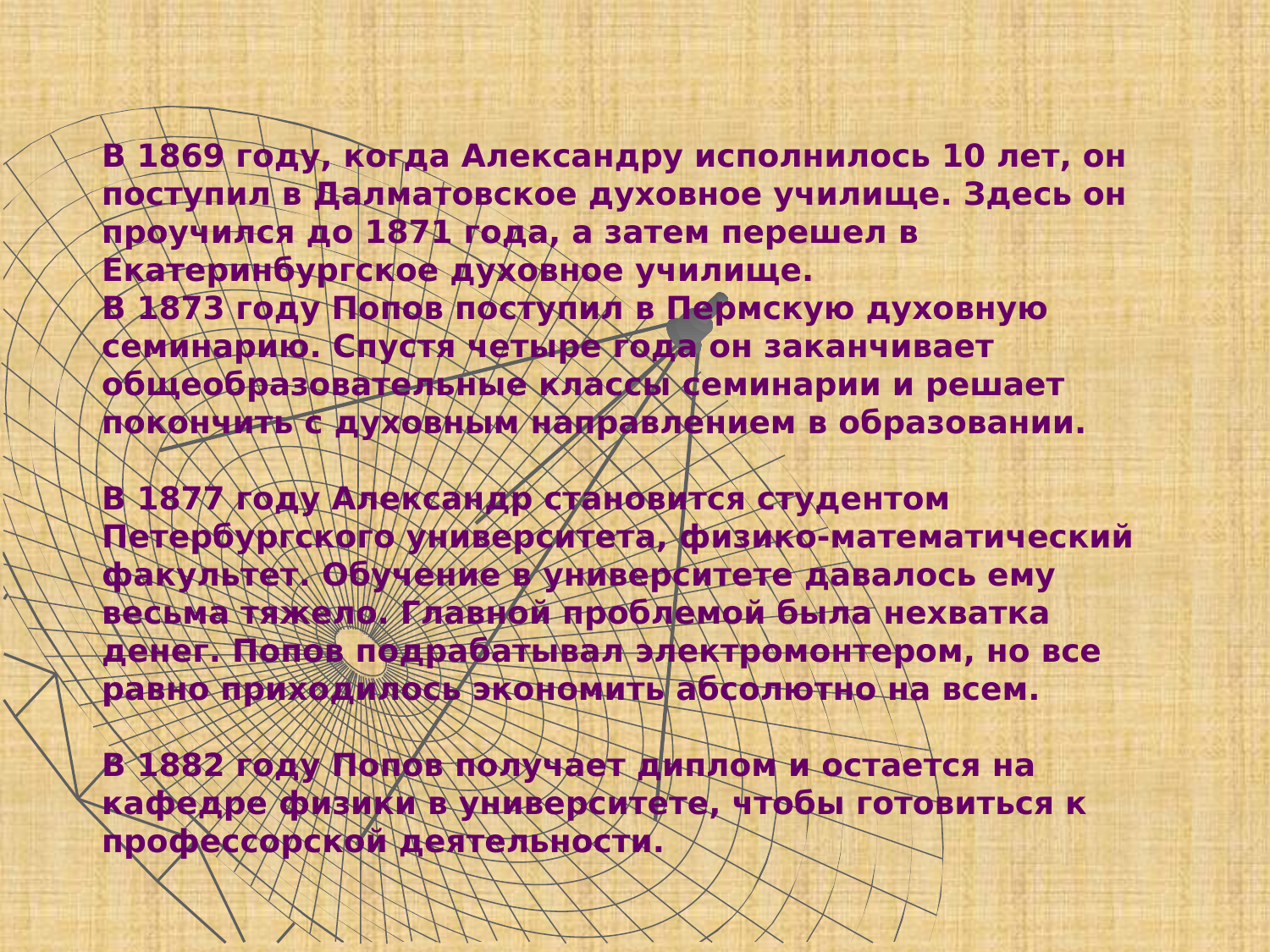

В 1869 году, когда Александру исполнилось 10 лет, он поступил в Далматовское духовное училище. Здесь он проучился до 1871 года, а затем перешел в Екатеринбургское духовное училище.
В 1873 году Попов поступил в Пермскую духовную семинарию. Спустя четыре года он заканчивает общеобразовательные классы семинарии и решает покончить с духовным направлением в образовании.

В 1877 году Александр становится студентом Петербургского университета, физико-математический факультет. Обучение в университете давалось ему весьма тяжело. Главной проблемой была нехватка денег. Попов подрабатывал электромонтером, но все равно приходилось экономить абсолютно на всем.

В 1882 году Попов получает диплом и остается на кафедре физики в университете, чтобы готовиться к профессорской деятельности.